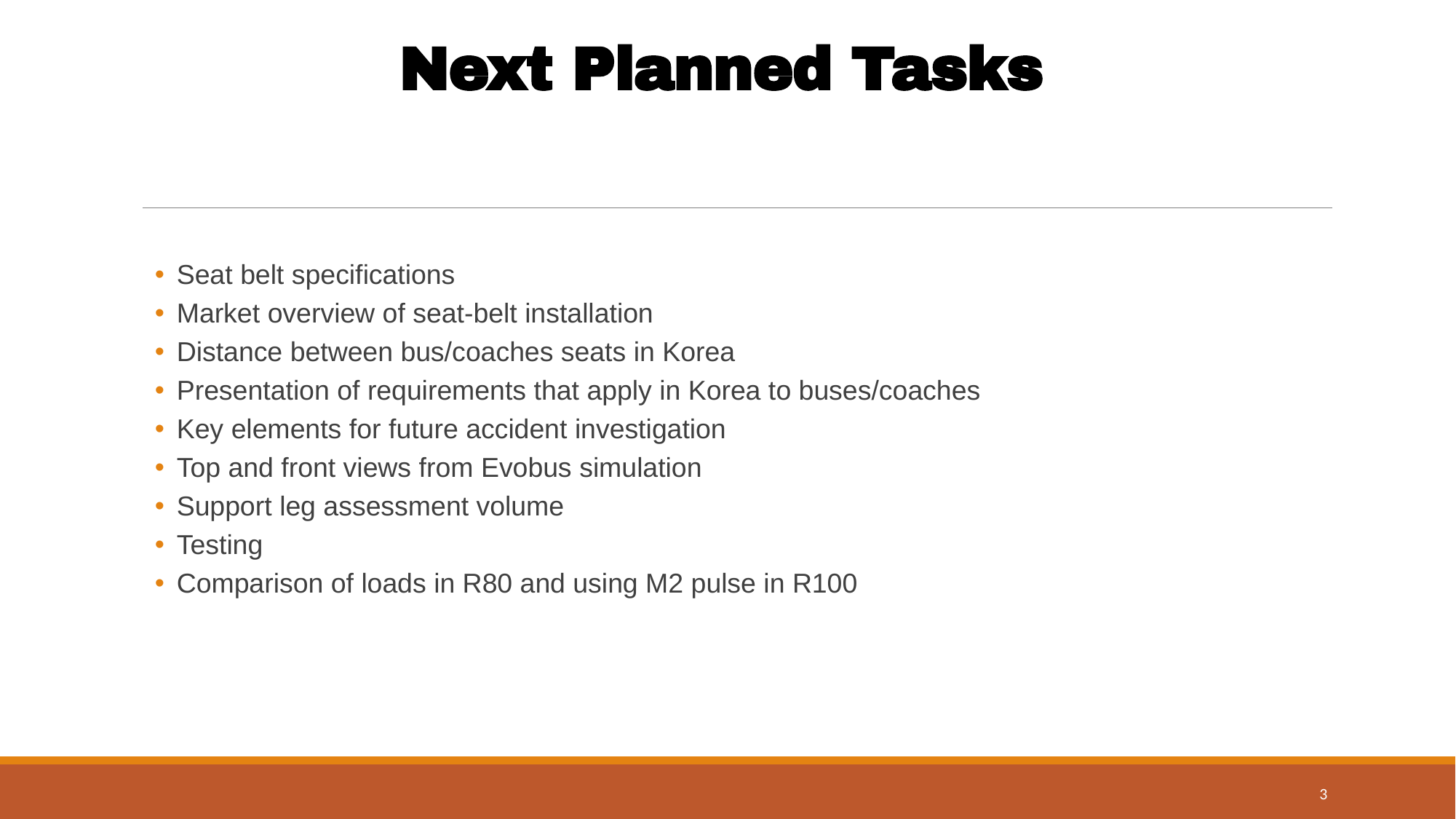

# Next Planned Tasks

Seat belt specifications
Market overview of seat-belt installation
Distance between bus/coaches seats in Korea
Presentation of requirements that apply in Korea to buses/coaches
Key elements for future accident investigation
Top and front views from Evobus simulation
Support leg assessment volume
Testing
Comparison of loads in R80 and using M2 pulse in R100

3